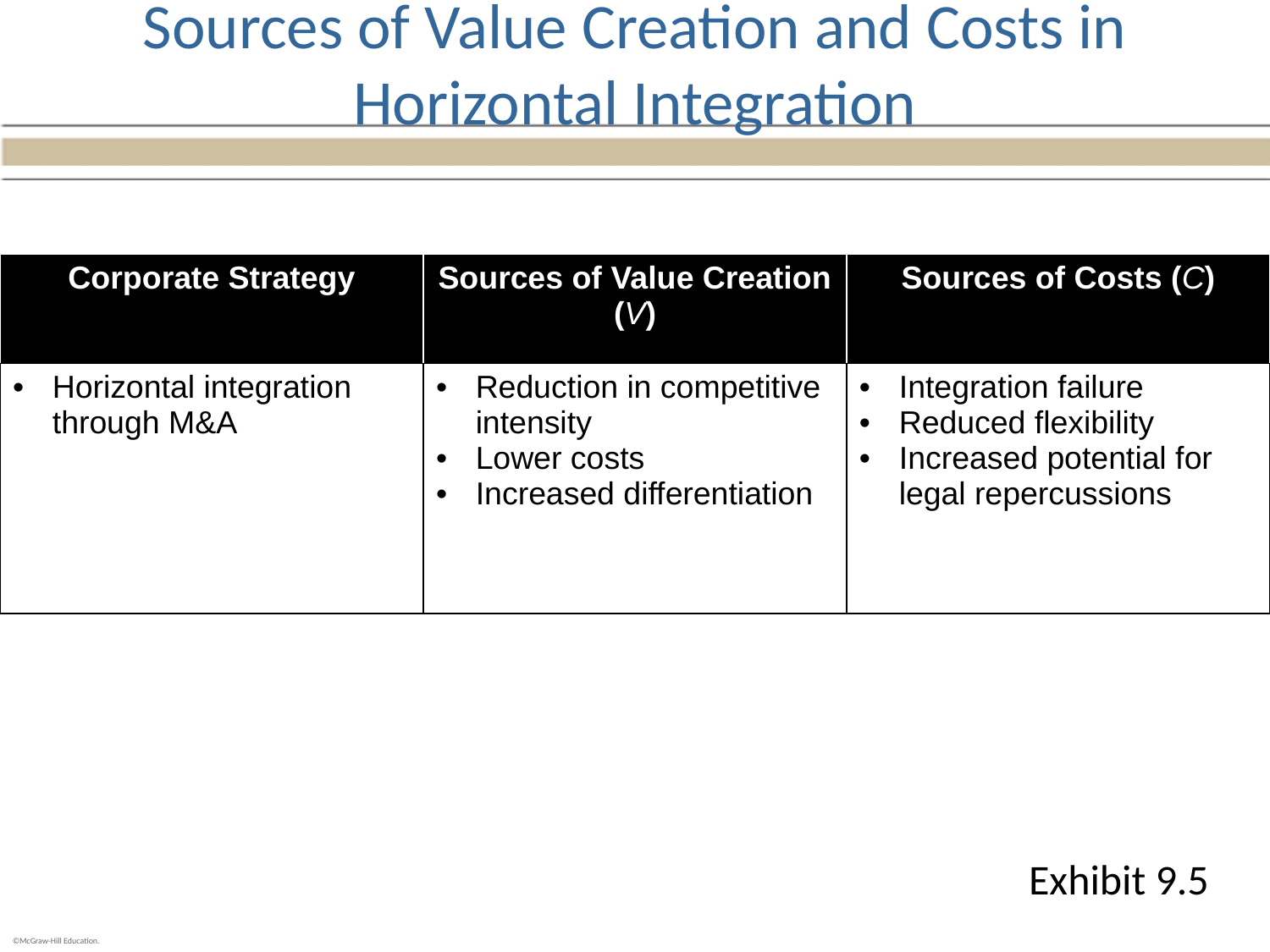

# Sources of Value Creation and Costs in Horizontal Integration
| Corporate Strategy | Sources of Value Creation (V) | Sources of Costs (C) |
| --- | --- | --- |
| Horizontal integration through M&A | Reduction in competitive intensity Lower costs Increased differentiation | Integration failure Reduced flexibility Increased potential for legal repercussions |
Exhibit 9.5